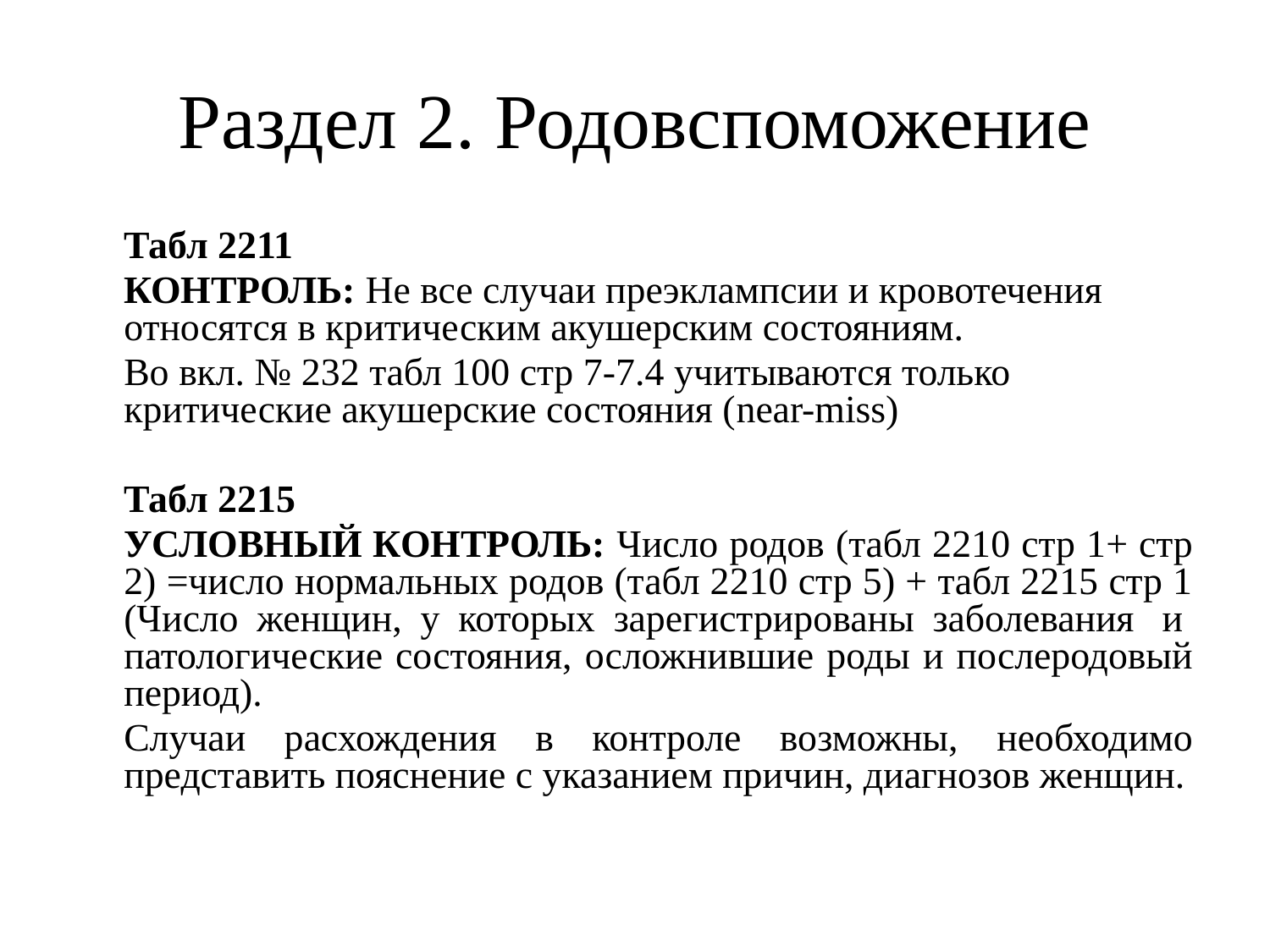

Раздел 2. Родовспоможение
	Табл 2211
	КОНТРОЛЬ: Не все случаи преэклампсии и кровотечения относятся в критическим акушерским состояниям.
	Во вкл. № 232 табл 100 стр 7-7.4 учитываются только критические акушерские состояния (near-miss)

	Табл 2215
	УСЛОВНЫЙ КОНТРОЛЬ: Число родов (табл 2210 стр 1+ стр 2) =число нормальных родов (табл 2210 стр 5) + табл 2215 стр 1 (Число женщин, у которых зарегистрированы заболевания  и  патологические состояния, осложнившие роды и послеродовый период).
	Случаи расхождения в контроле возможны, необходимо представить пояснение с указанием причин, диагнозов женщин.